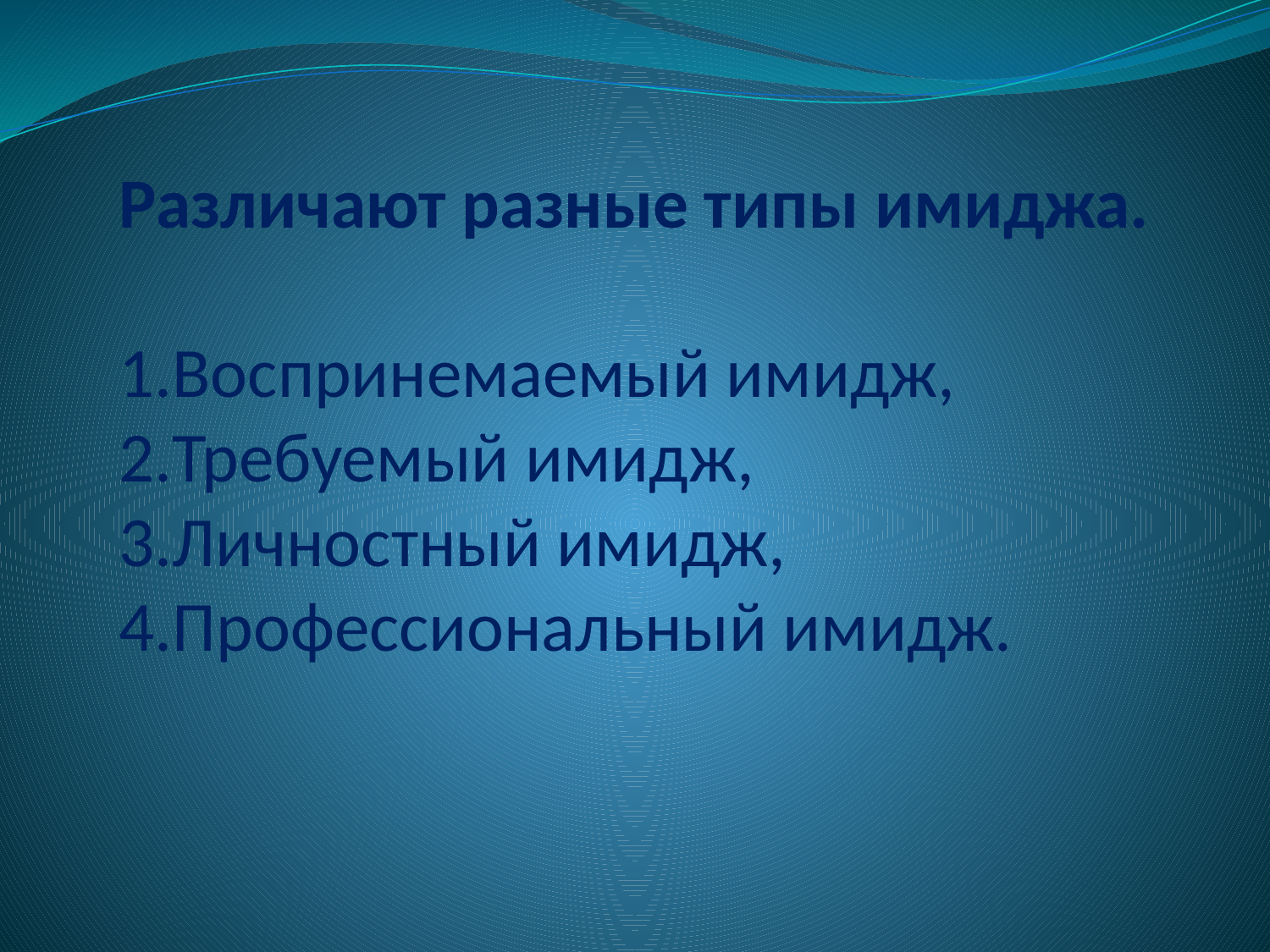

# Различают разные типы имиджа. 1.Воспринемаемый имидж, 2.Требуемый имидж, 3.Личностный имидж, 4.Профессиональный имидж.